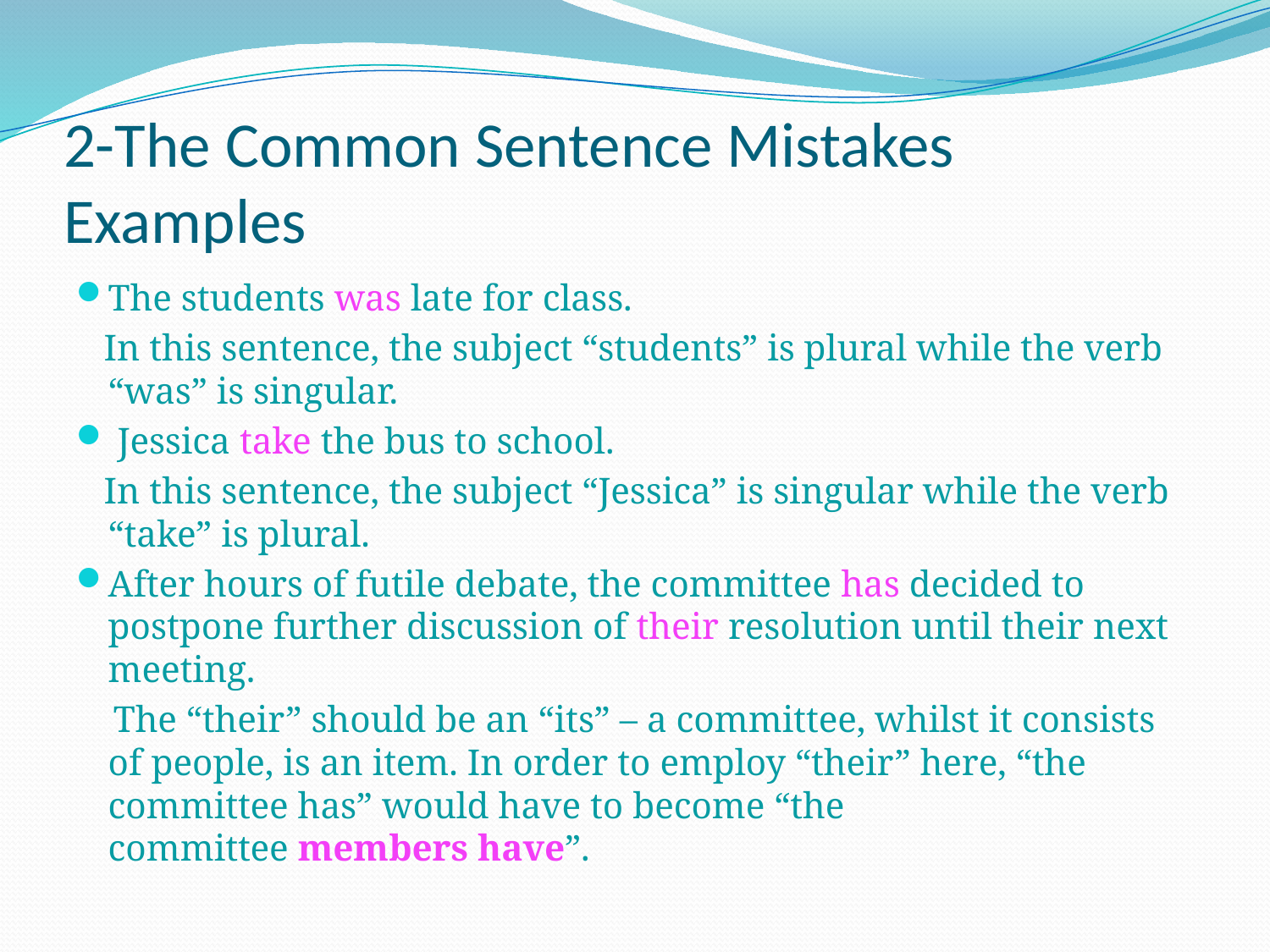

# 2-The Common Sentence Mistakes Examples
The students was late for class.
   In this sentence, the subject “students” is plural while the verb “was” is singular.
 Jessica take the bus to school.
   In this sentence, the subject “Jessica” is singular while the verb “take” is plural.
After hours of futile debate, the committee has decided to postpone further discussion of their resolution until their next meeting.
    The “their” should be an “its” – a committee, whilst it consists of people, is an item. In order to employ “their” here, “the committee has” would have to become “the committee members have”.